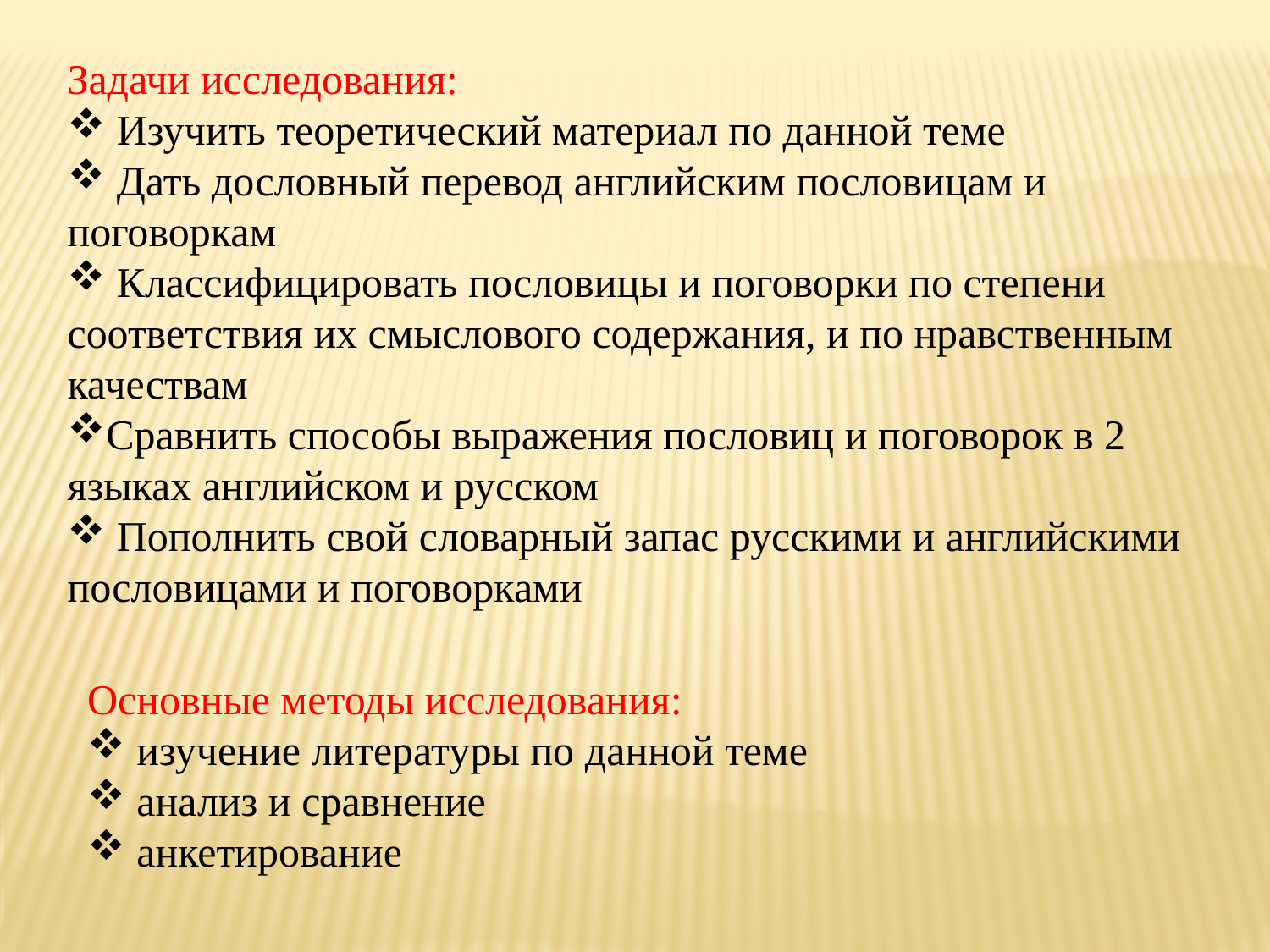

Задачи исследования:
 Изучить теоретический материал по данной теме
 Дать дословный перевод английским пословицам и поговоркам
 Классифицировать пословицы и поговорки по степени соответствия их смыслового содержания, и по нравственным качествам
Сравнить способы выражения пословиц и поговорок в 2 языках английском и русском
 Пополнить свой словарный запас русскими и английскими пословицами и поговорками
Основные методы исследования:
 изучение литературы по данной теме
 анализ и сравнение
 анкетирование